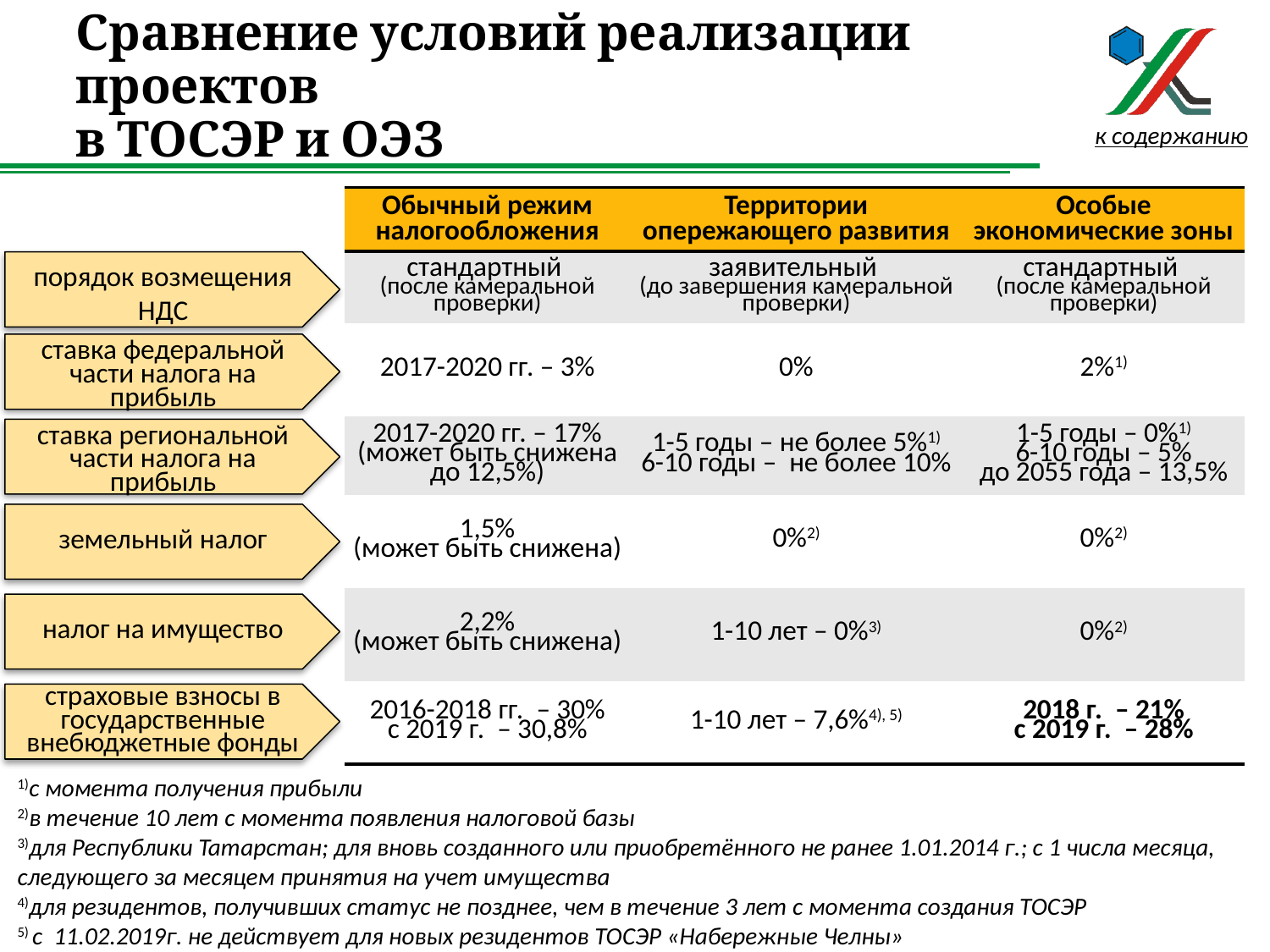

# Сравнение условий реализации проектов в ТОСЭР и ОЭЗ
к содержанию
|  | Обычный режим налогообложения | Территории опережающего развития | Особые экономические зоны |
| --- | --- | --- | --- |
|  | стандартный (после камеральной проверки) | заявительный (до завершения камеральной проверки) | стандартный (после камеральной проверки) |
|  | 2017-2020 гг. – 3% | 0% | 2%1) |
|  | 2017-2020 гг. – 17% (может быть снижена до 12,5%) | 1-5 годы – не более 5%1) 6-10 годы – не более 10% | 1-5 годы – 0%1) 6-10 годы – 5% до 2055 года – 13,5% |
|  | 1,5% (может быть снижена) | 0%2) | 0%2) |
|  | 2,2% (может быть снижена) | 1-10 лет – 0%3) | 0%2) |
|  | 2016-2018 гг. – 30% с 2019 г. – 30,8% | 1-10 лет – 7,6%4), 5) | 2018 г. – 21% с 2019 г. – 28% |
порядок возмещения НДС

ставка федеральной части налога на прибыль

ставка региональной части налога на прибыль

земельный налог
налог на имущество
страховые взносы в государственные внебюджетные фонды
1)с момента получения прибыли
2)в течение 10 лет с момента появления налоговой базы
3)для Республики Татарстан; для вновь созданного или приобретённого не ранее 1.01.2014 г.; с 1 числа месяца, следующего за месяцем принятия на учет имущества
4)для резидентов, получивших статус не позднее, чем в течение 3 лет с момента создания ТОСЭР
5) с  11.02.2019г. не действует для новых резидентов ТОСЭР «Набережные Челны»